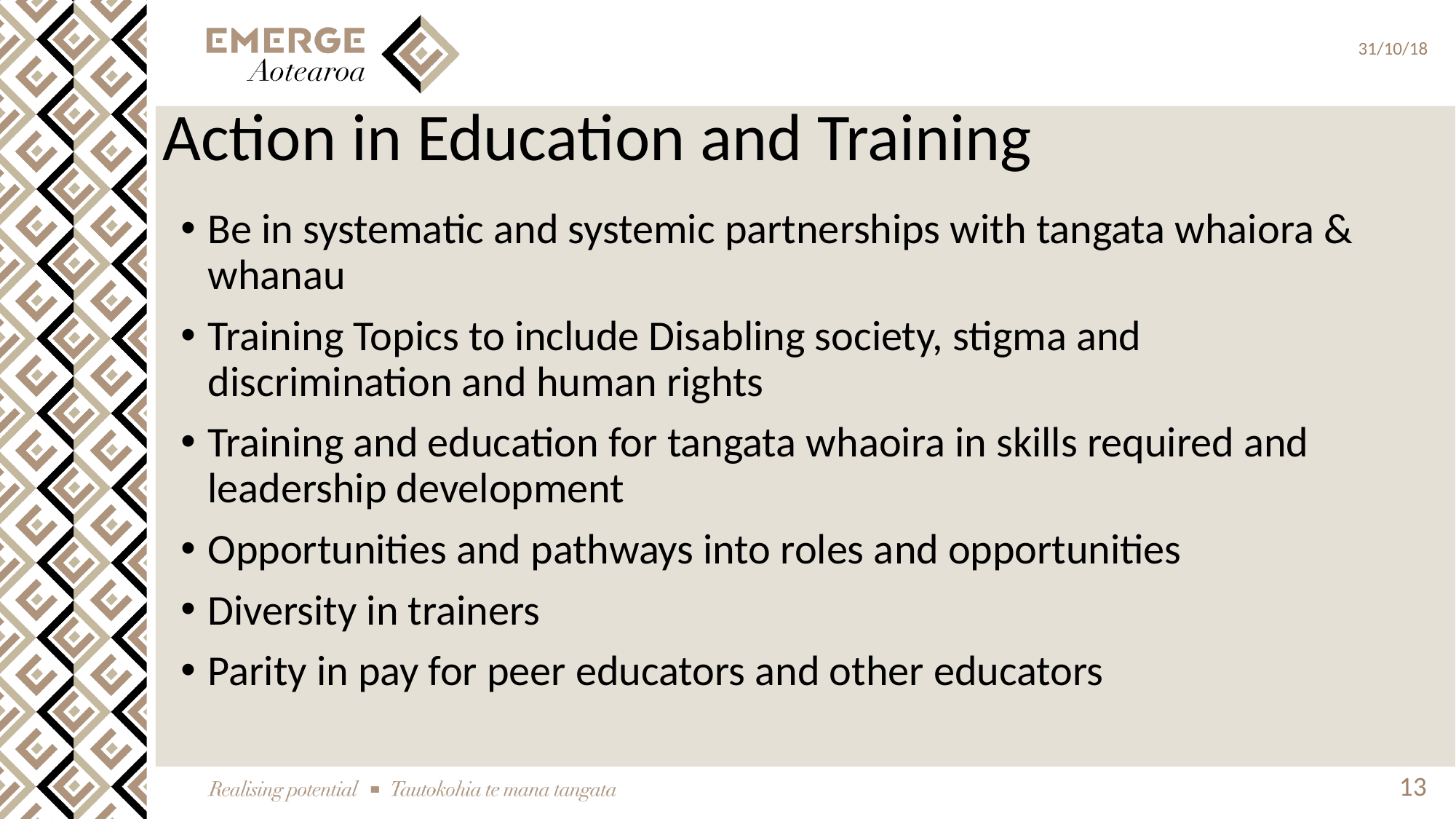

# Action in Education and Training
Be in systematic and systemic partnerships with tangata whaiora & whanau
Training Topics to include Disabling society, stigma and discrimination and human rights
Training and education for tangata whaoira in skills required and leadership development
Opportunities and pathways into roles and opportunities
Diversity in trainers
Parity in pay for peer educators and other educators